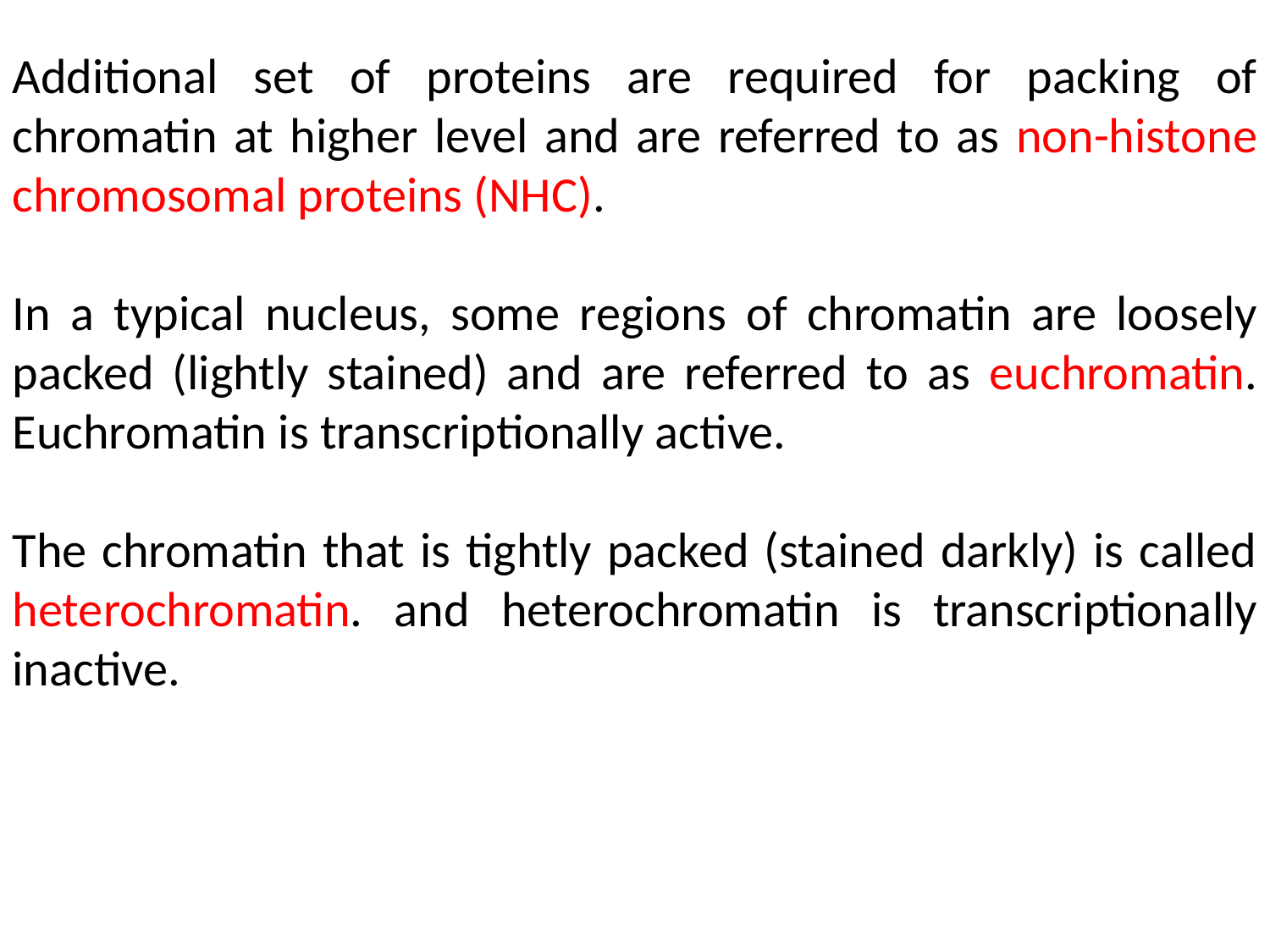

Additional set of proteins are required for packing of chromatin at higher level and are referred to as non-histone chromosomal proteins (NHC).

In a typical nucleus, some regions of chromatin are loosely packed (lightly stained) and are referred to as euchromatin. Euchromatin is transcriptionally active.

The chromatin that is tightly packed (stained darkly) is called heterochromatin. and heterochromatin is transcriptionally inactive.